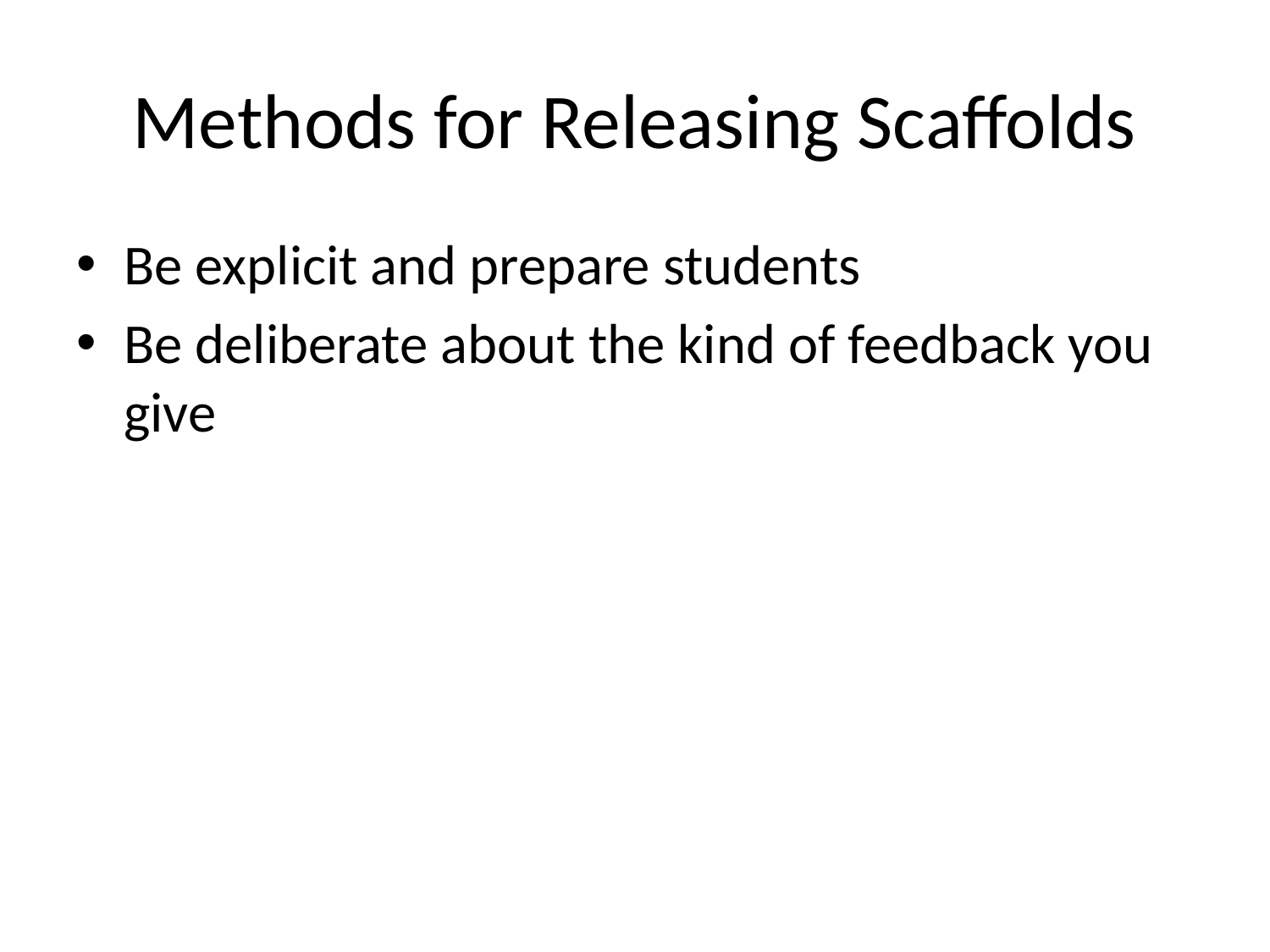

# Methods for Releasing Scaffolds
Be explicit and prepare students
Be deliberate about the kind of feedback you give